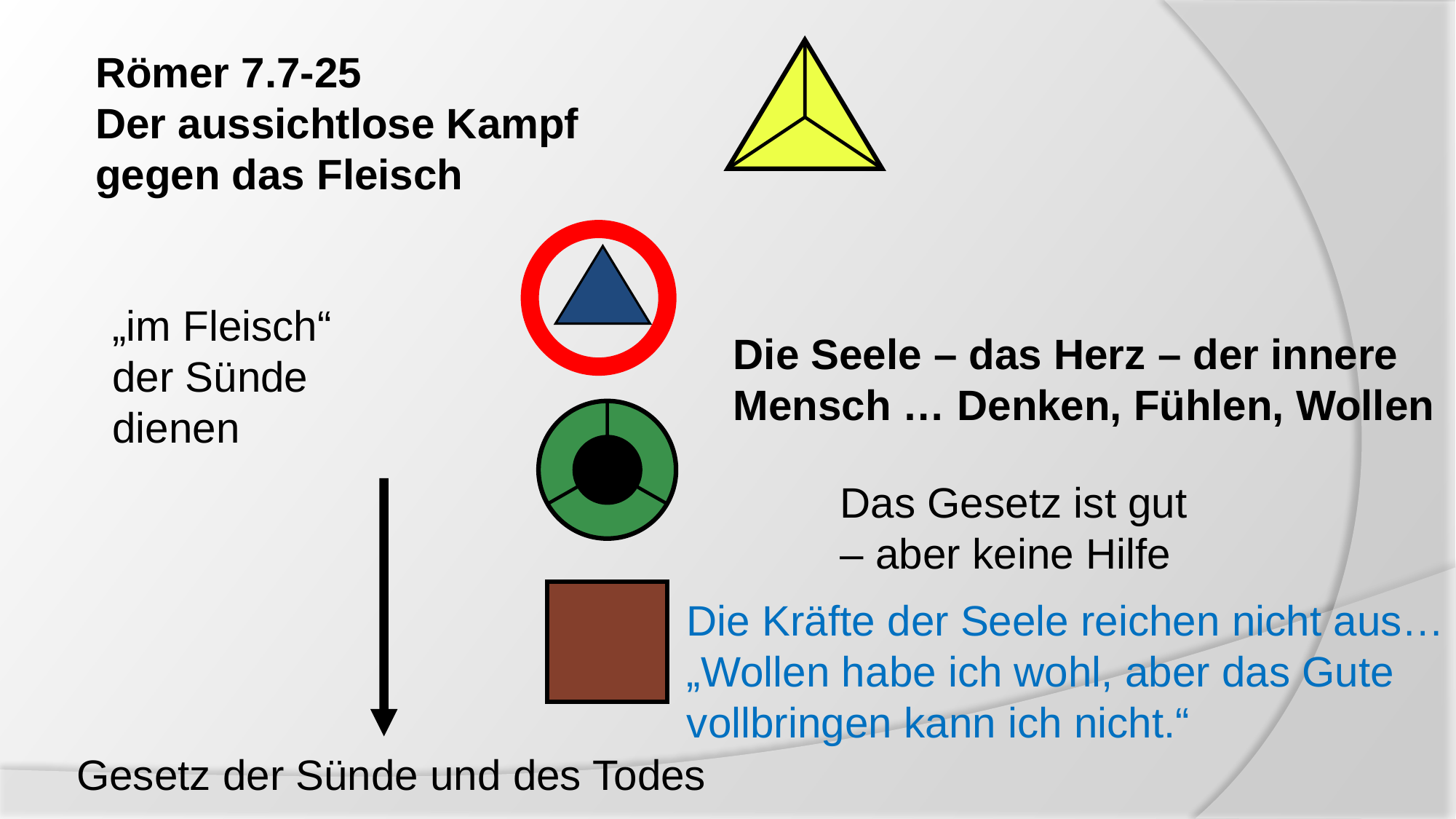

Römer 7.7-25
Der aussichtlose Kampf gegen das Fleisch

„im Fleisch“
der Sünde dienen
Die Seele – das Herz – der innere Mensch … Denken, Fühlen, Wollen

Das Gesetz ist gut – aber keine Hilfe

Die Kräfte der Seele reichen nicht aus…
„Wollen habe ich wohl, aber das Gute vollbringen kann ich nicht.“
Gesetz der Sünde und des Todes